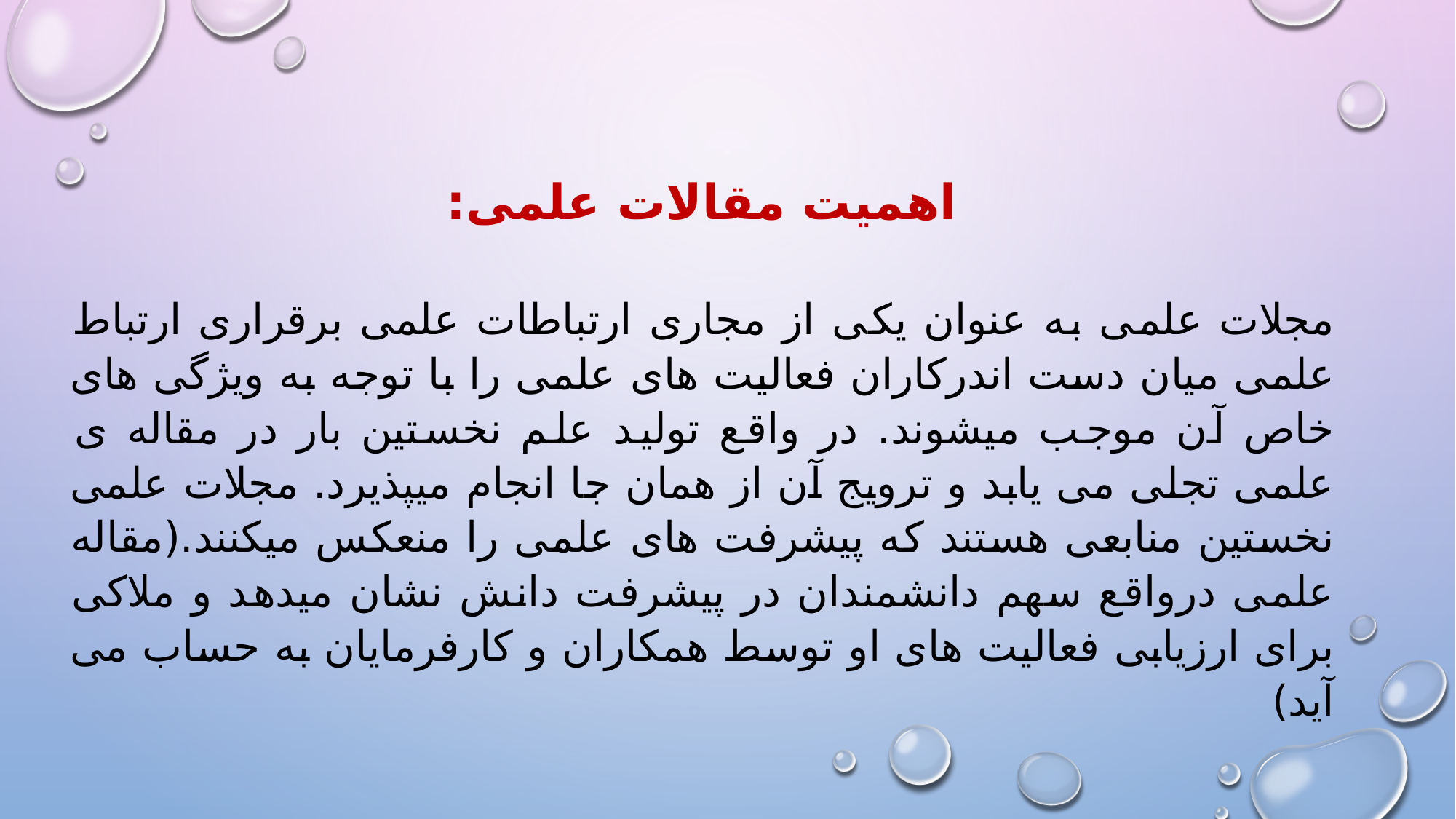

اهمیت مقالات علمی:

مجلات علمی به عنوان یکی از مجاری ارتباطات علمی برقراری ارتباط علمی میان دست اندرکاران فعالیت های علمی را با توجه به ویژگی های خاص آن موجب میشوند. در واقع تولید علم نخستین بار در مقاله ی علمی تجلی می یابد و ترویج آن از همان جا انجام میپذیرد. مجلات علمی نخستین منابعی هستند که پیشرفت های علمی را منعکس میکنند.(مقاله علمی درواقع سهم دانشمندان در پیشرفت دانش نشان میدهد و ملاکی برای ارزیابی فعالیت های او توسط همکاران و کارفرمایان به حساب می آید)